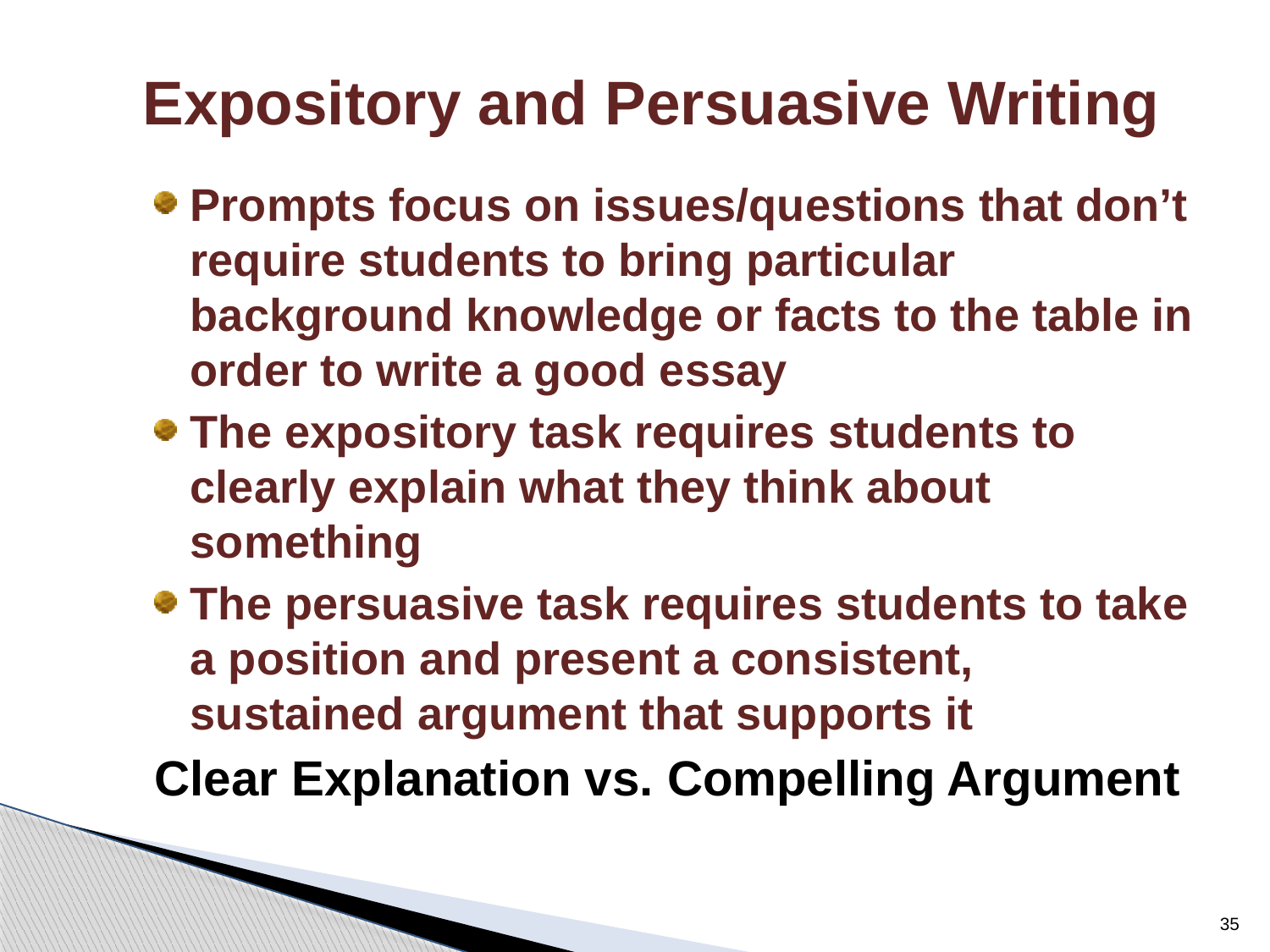

# Expository and Persuasive Writing
Prompts focus on issues/questions that don’t require students to bring particular background knowledge or facts to the table in order to write a good essay
The expository task requires students to clearly explain what they think about something
The persuasive task requires students to take a position and present a consistent, sustained argument that supports it
Clear Explanation vs. Compelling Argument

35